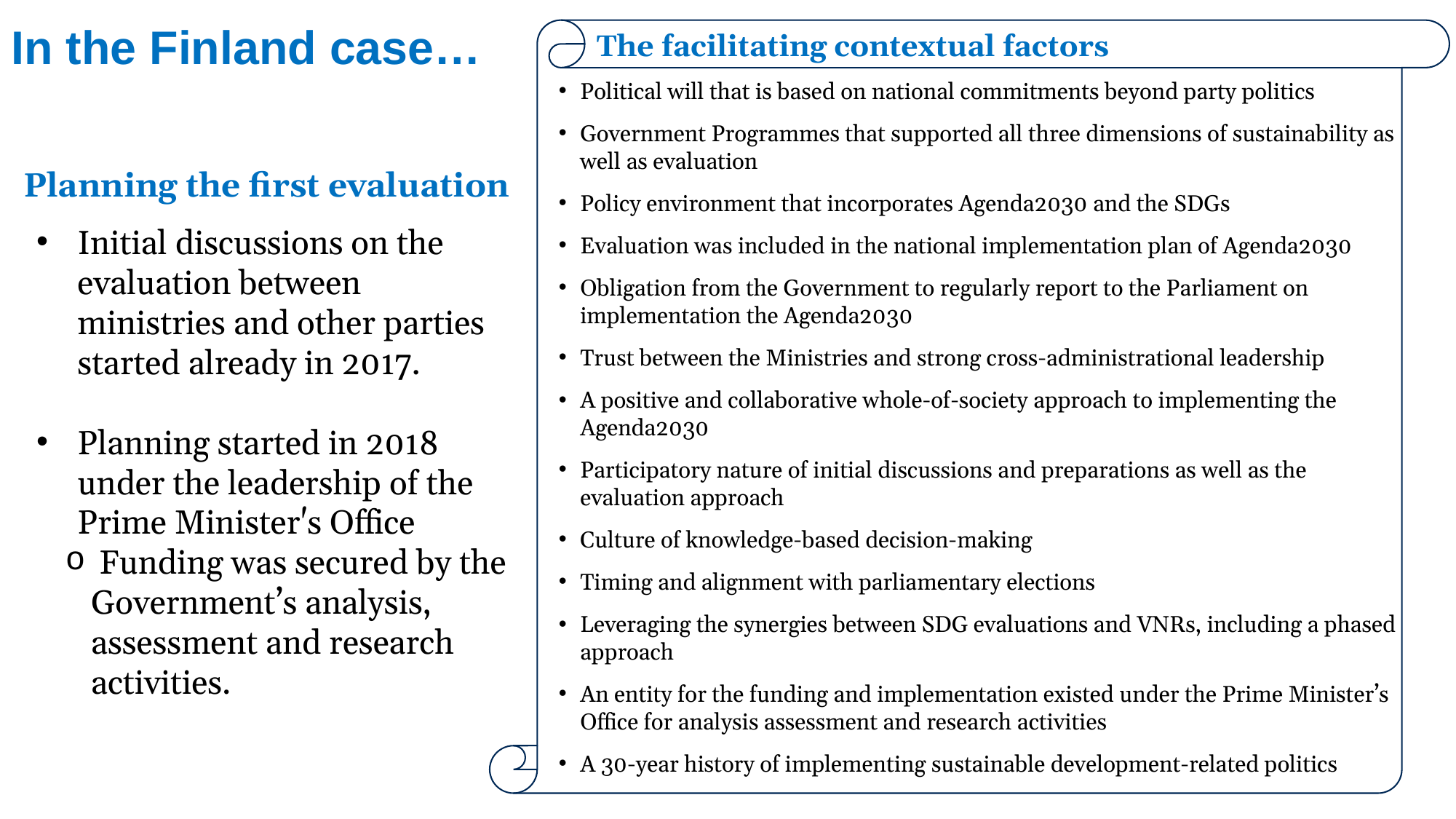

In the Finland case…
The facilitating contextual factors
Political will that is based on national commitments beyond party politics
Government Programmes that supported all three dimensions of sustainability as well as evaluation
Policy environment that incorporates Agenda2030 and the SDGs
Evaluation was included in the national implementation plan of Agenda2030
Obligation from the Government to regularly report to the Parliament on implementation the Agenda2030
Trust between the Ministries and strong cross-administrational leadership
A positive and collaborative whole-of-society approach to implementing the Agenda2030
Participatory nature of initial discussions and preparations as well as the evaluation approach
Culture of knowledge-based decision-making
Timing and alignment with parliamentary elections
Leveraging the synergies between SDG evaluations and VNRs, including a phased approach
An entity for the funding and implementation existed under the Prime Minister’s Office for analysis assessment and research activities
A 30-year history of implementing sustainable development-related politics
Planning the first evaluation
Initial discussions on the evaluation between ministries and other parties started already in 2017.

Planning started in 2018 under the leadership of the Prime Minister's Office
 Funding was secured by the Government’s analysis, assessment and research activities.